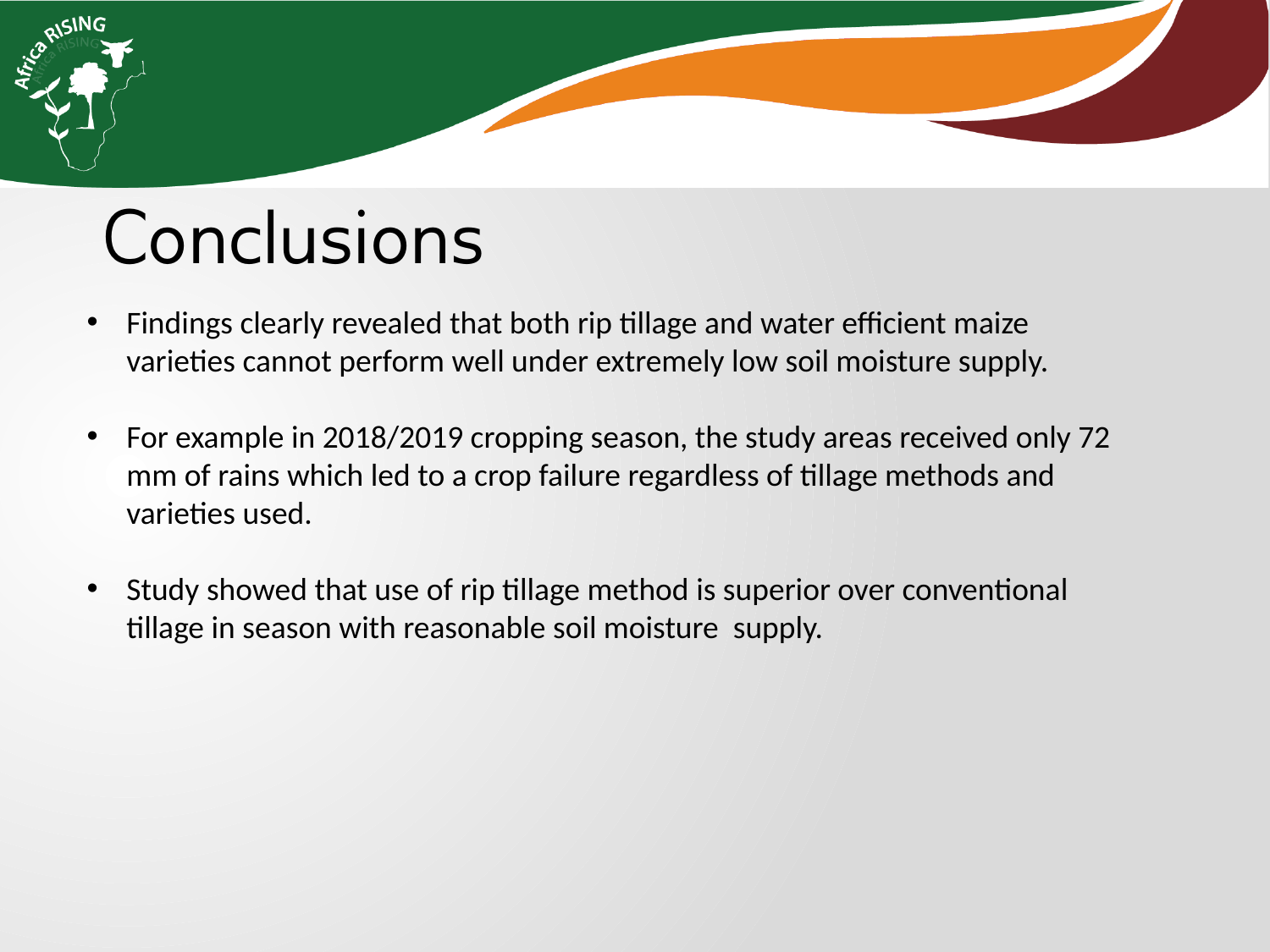

Conclusions
Findings clearly revealed that both rip tillage and water efficient maize varieties cannot perform well under extremely low soil moisture supply.

For example in 2018/2019 cropping season, the study areas received only 72 mm of rains which led to a crop failure regardless of tillage methods and varieties used.

Study showed that use of rip tillage method is superior over conventional tillage in season with reasonable soil moisture  supply.